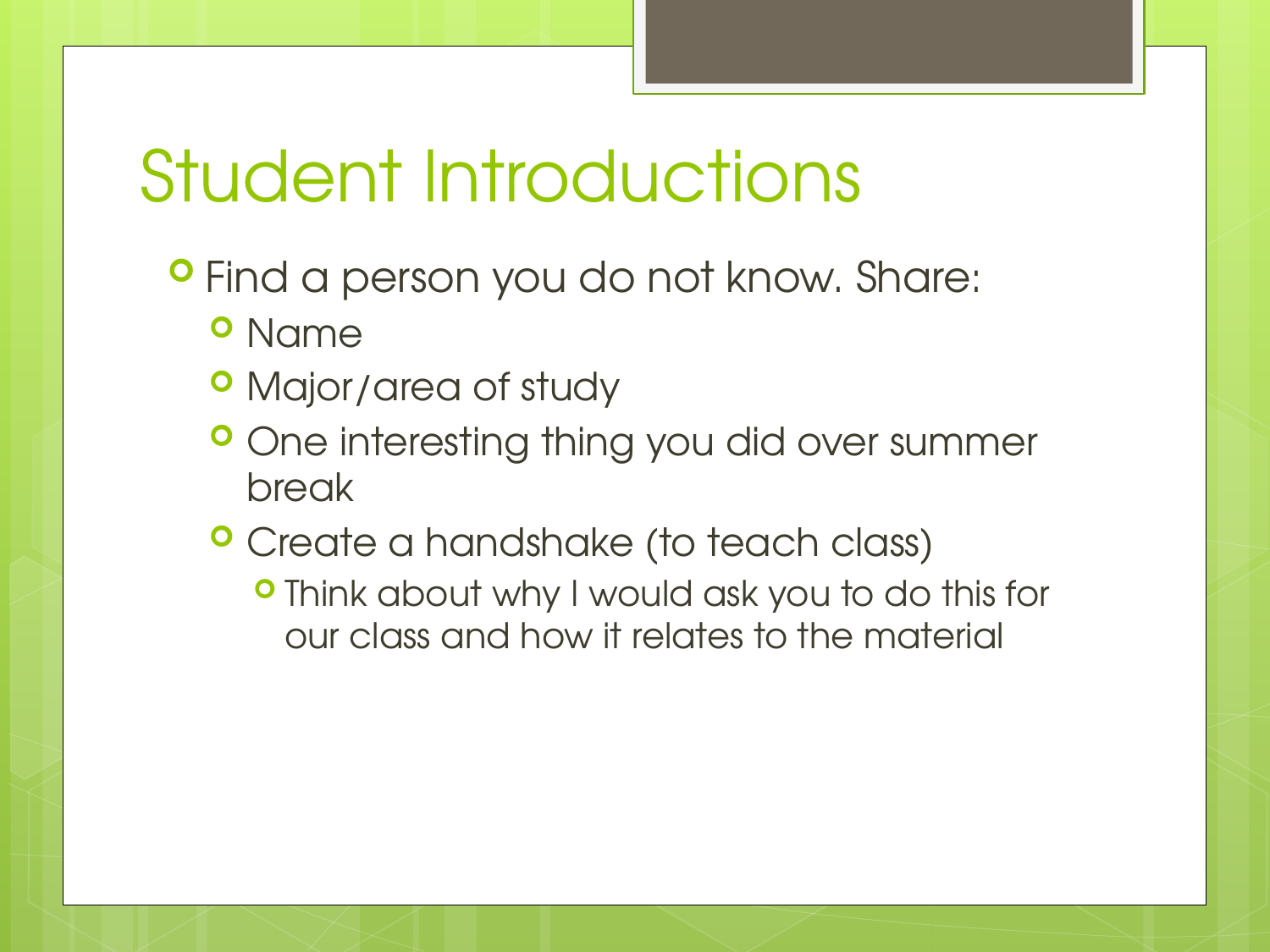

# Student Introductions
Find a person you do not know. Share:
Name
Major/area of study
One interesting thing you did over summer break
Create a handshake (to teach class)
Think about why I would ask you to do this for our class and how it relates to the material